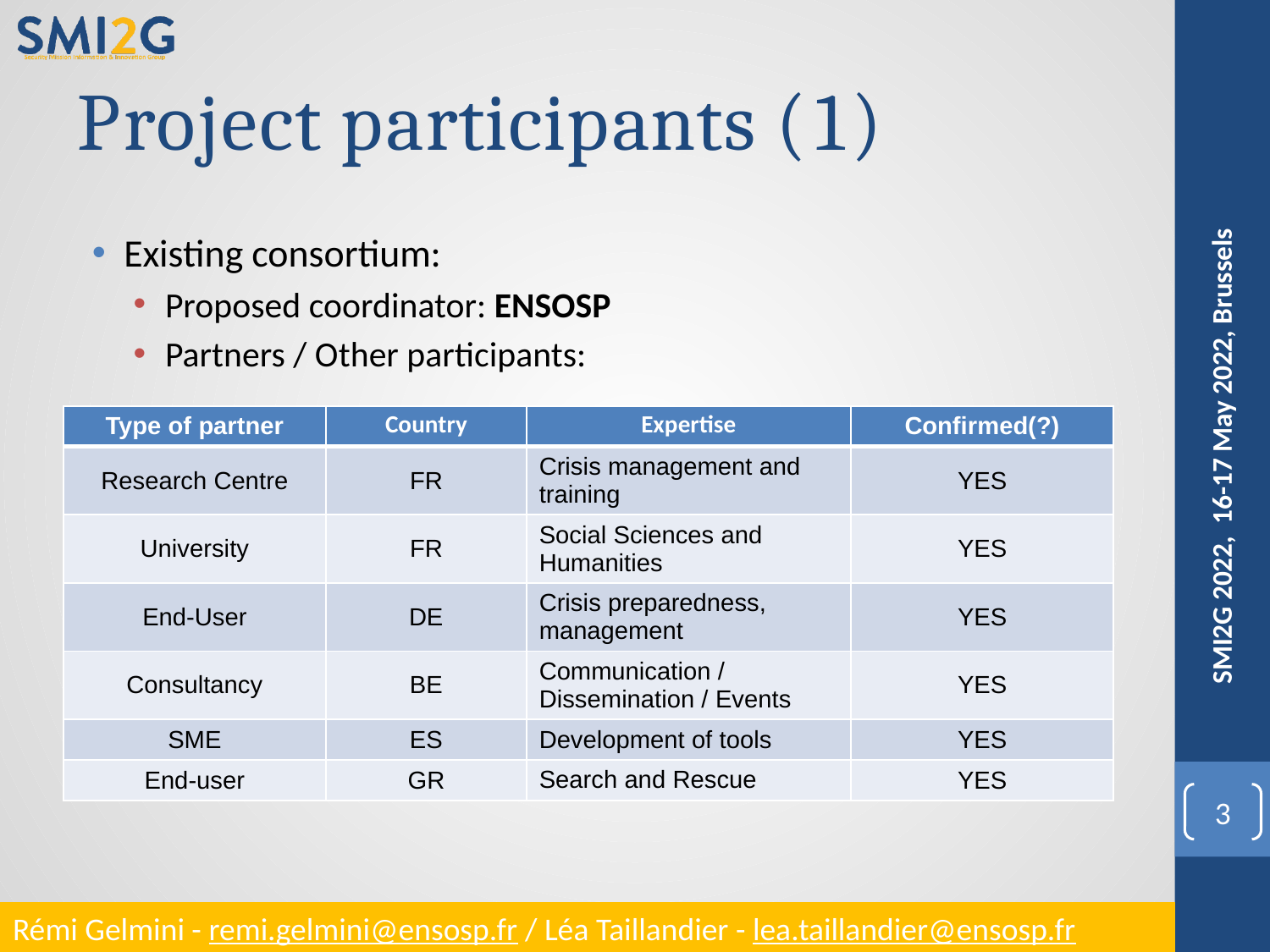

# Project participants (1)
Existing consortium:
Proposed coordinator: ENSOSP
Partners / Other participants:

| Type of partner | Country | Expertise | Confirmed(?) |
| --- | --- | --- | --- |
| Research Centre | FR | Crisis management and training | YES |
| University | FR | Social Sciences and Humanities | YES |
| End-User | DE | Crisis preparedness, management | YES |
| Consultancy | BE | Communication / Dissemination / Events | YES |
| SME | ES | Development of tools | YES |
| End-user | GR | Search and Rescue | YES |
SMI2G 2022,  16-17 May 2022, Brussels
3
Rémi Gelmini - remi.gelmini@ensosp.fr / Léa Taillandier - lea.taillandier@ensosp.fr